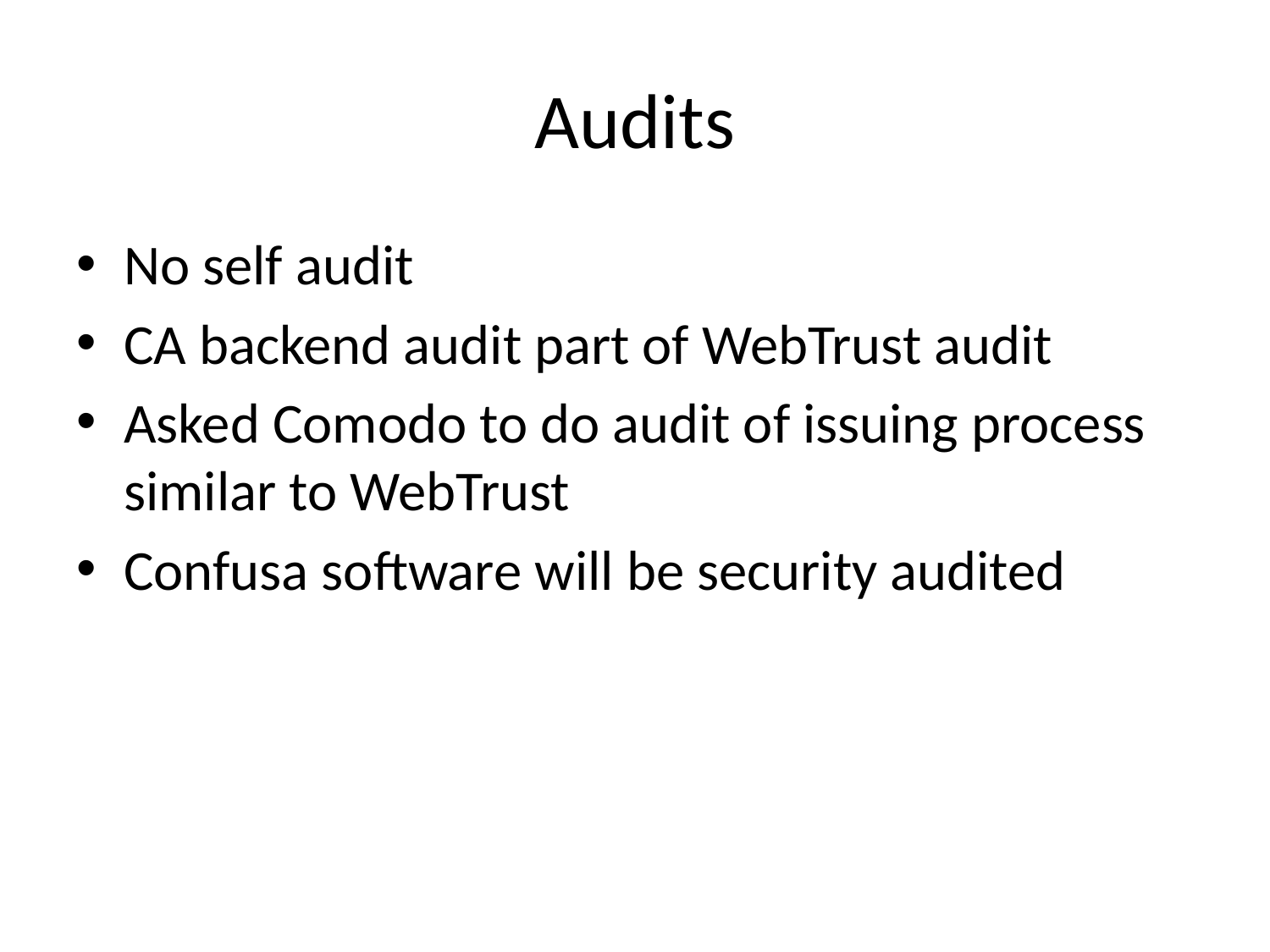

# Audits
No self audit
CA backend audit part of WebTrust audit
Asked Comodo to do audit of issuing process similar to WebTrust
Confusa software will be security audited